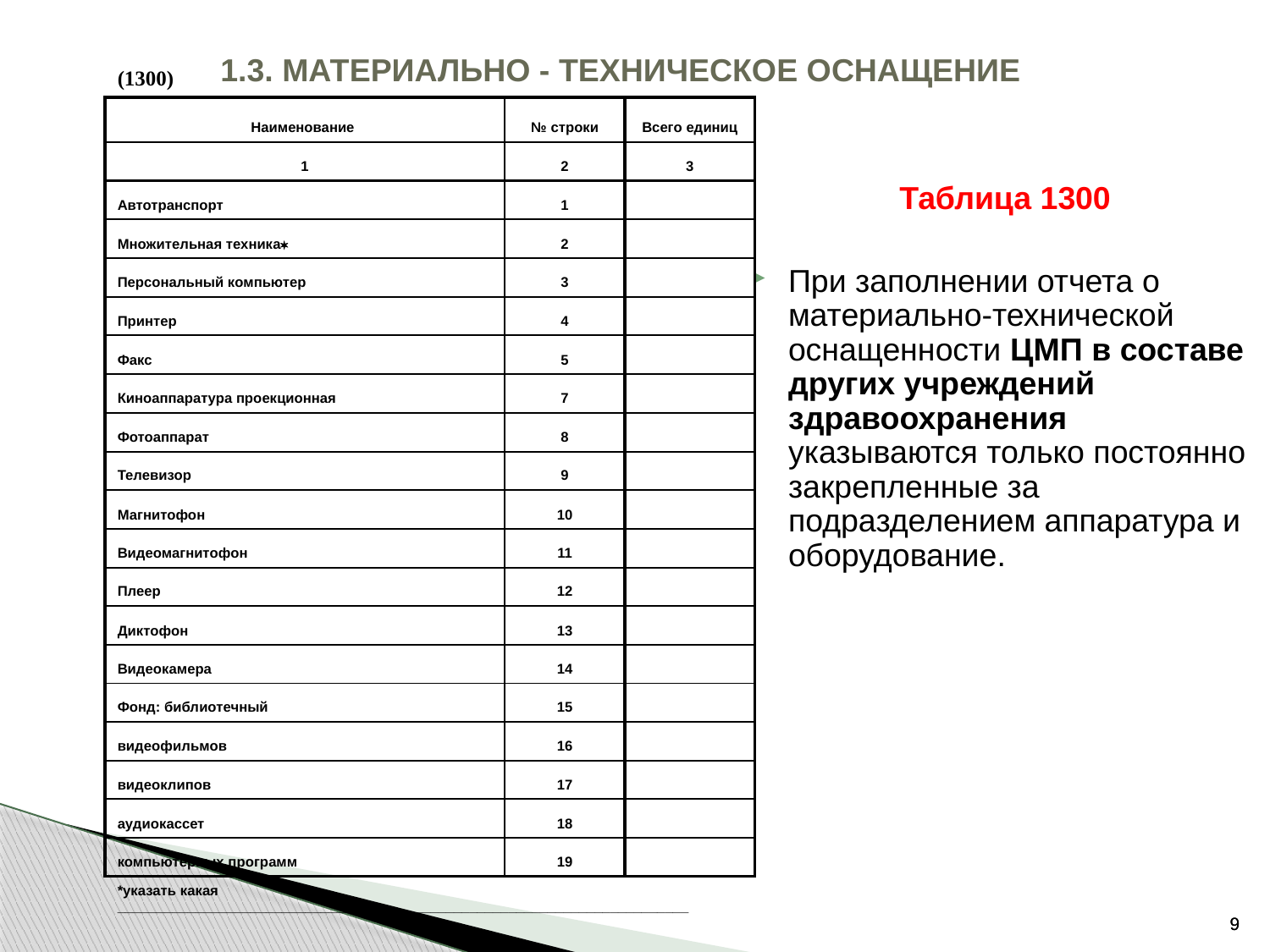

# 1.3. МАТЕРИАЛЬНО - ТЕХНИЧЕСКОЕ ОСНАЩЕНИЕ
| (1300) |  |  |
| --- | --- | --- |
| Наименование | № строки | Всего единиц |
| 1 | 2 | 3 |
| Автотранспорт | 1 |  |
| Множительная техника∗ | 2 |  |
| Персональный компьютер | 3 |  |
| Принтер | 4 |  |
| Факс | 5 |  |
| Киноаппаратура проекционная | 7 |  |
| Фотоаппарат | 8 |  |
| Телевизор | 9 |  |
| Магнитофон | 10 |  |
| Видеомагнитофон | 11 |  |
| Плеер | 12 |  |
| Диктофон | 13 |  |
| Видеокамера | 14 |  |
| Фонд: библиотечный | 15 |  |
| видеофильмов | 16 |  |
| видеоклипов | 17 |  |
| аудиокассет | 18 |  |
| компьютерных программ | 19 |  |
| \*указать какая \_\_\_\_\_\_\_\_\_\_\_\_\_\_\_\_\_\_\_\_\_\_\_\_\_\_\_\_\_\_\_\_\_\_\_\_\_\_\_\_\_\_\_\_\_\_\_\_\_\_\_\_\_\_\_\_\_\_\_\_\_\_\_\_\_\_\_\_\_\_\_\_\_ |  |  |
Таблица 1300

При заполнении отчета о материально-технической оснащенности ЦМП в составе других учреждений здравоохранения указываются только постоянно закрепленные за подразделением аппаратура и оборудование.
9
9